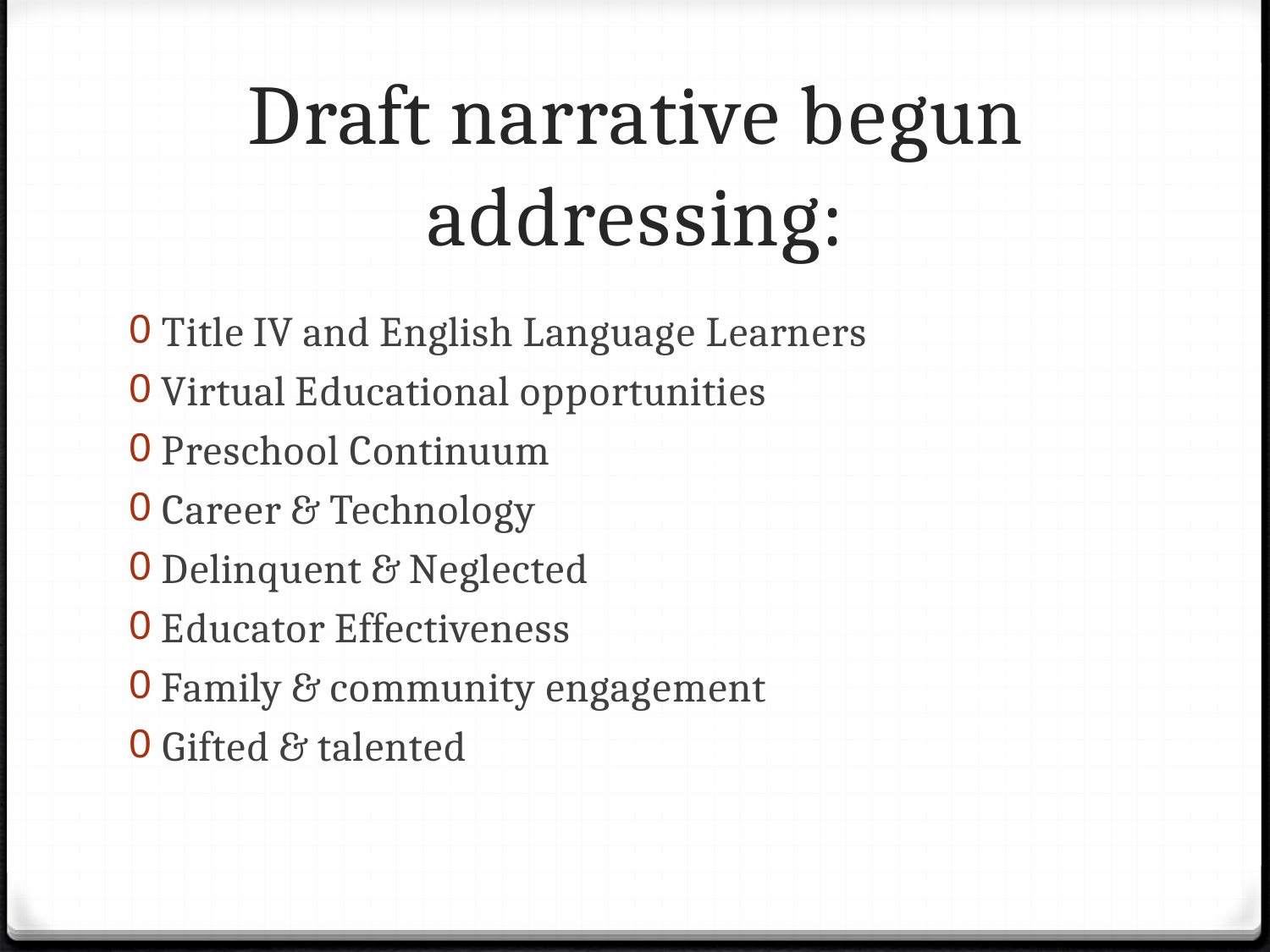

# Draft narrative begun addressing:
Title IV and English Language Learners
Virtual Educational opportunities
Preschool Continuum
Career & Technology
Delinquent & Neglected
Educator Effectiveness
Family & community engagement
Gifted & talented